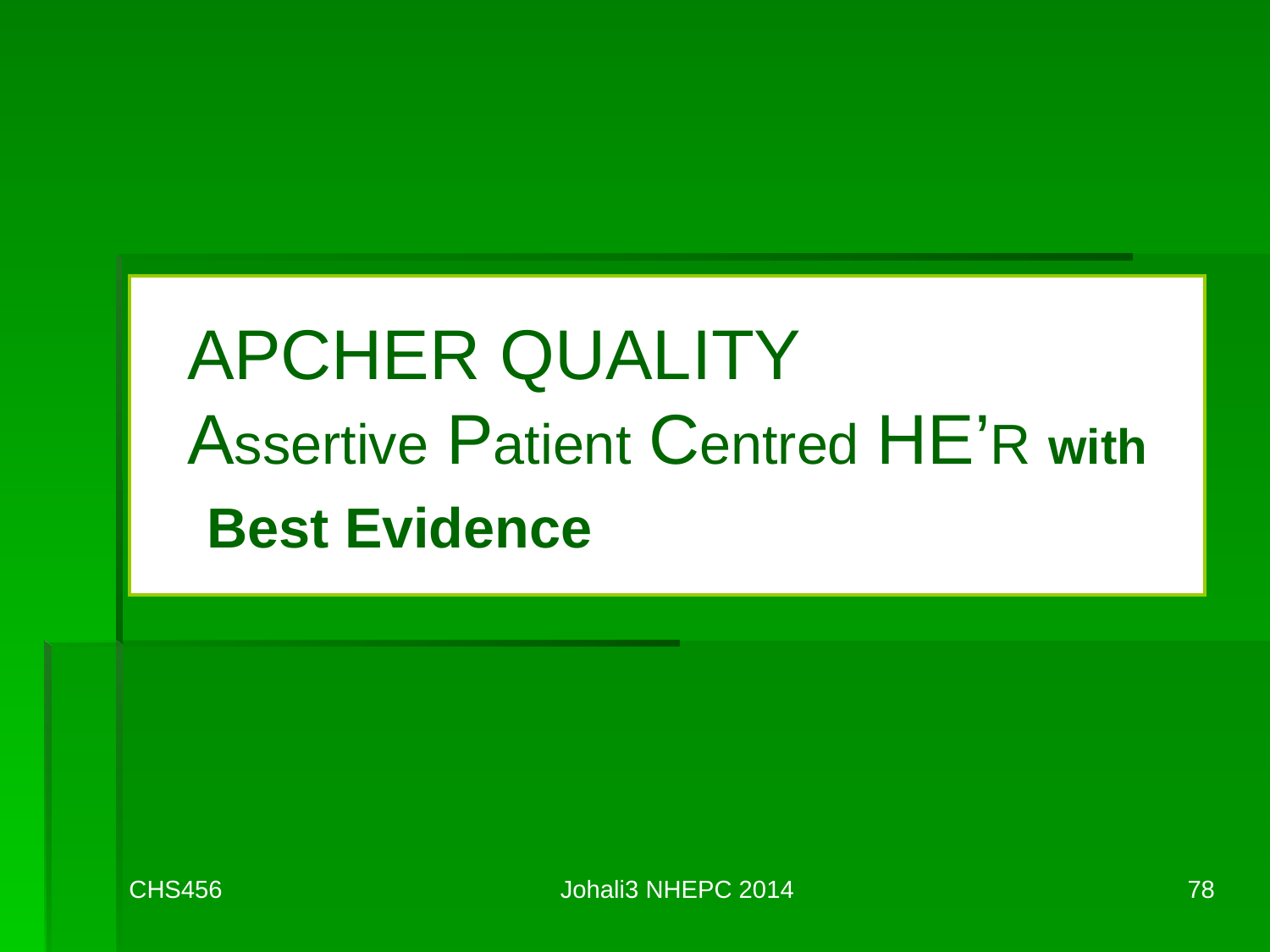

# APCHER QUALITY Assertive Patient Centred HE’R with Best Evidence
CHS456
Johali3 NHEPC 2014
78